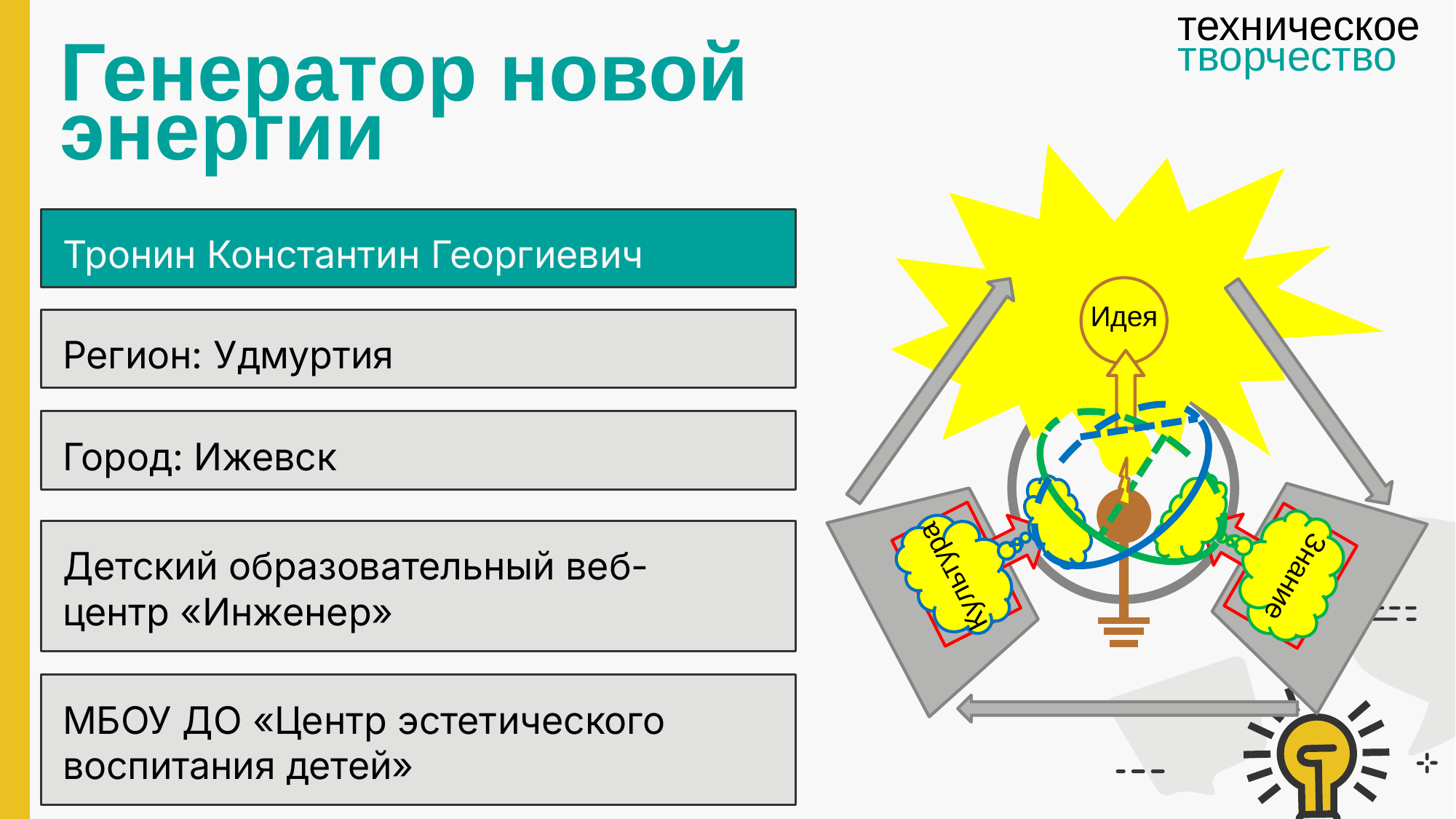

техническое
творчество
Генератор новой энергии

Тронин Константин Георгиевич

Идея

Регион: Удмуртия

Город: Ижевск

Детский образовательный веб-центр «Инженер»

Культура
Знание

МБОУ ДО «Центр эстетического воспитания детей»